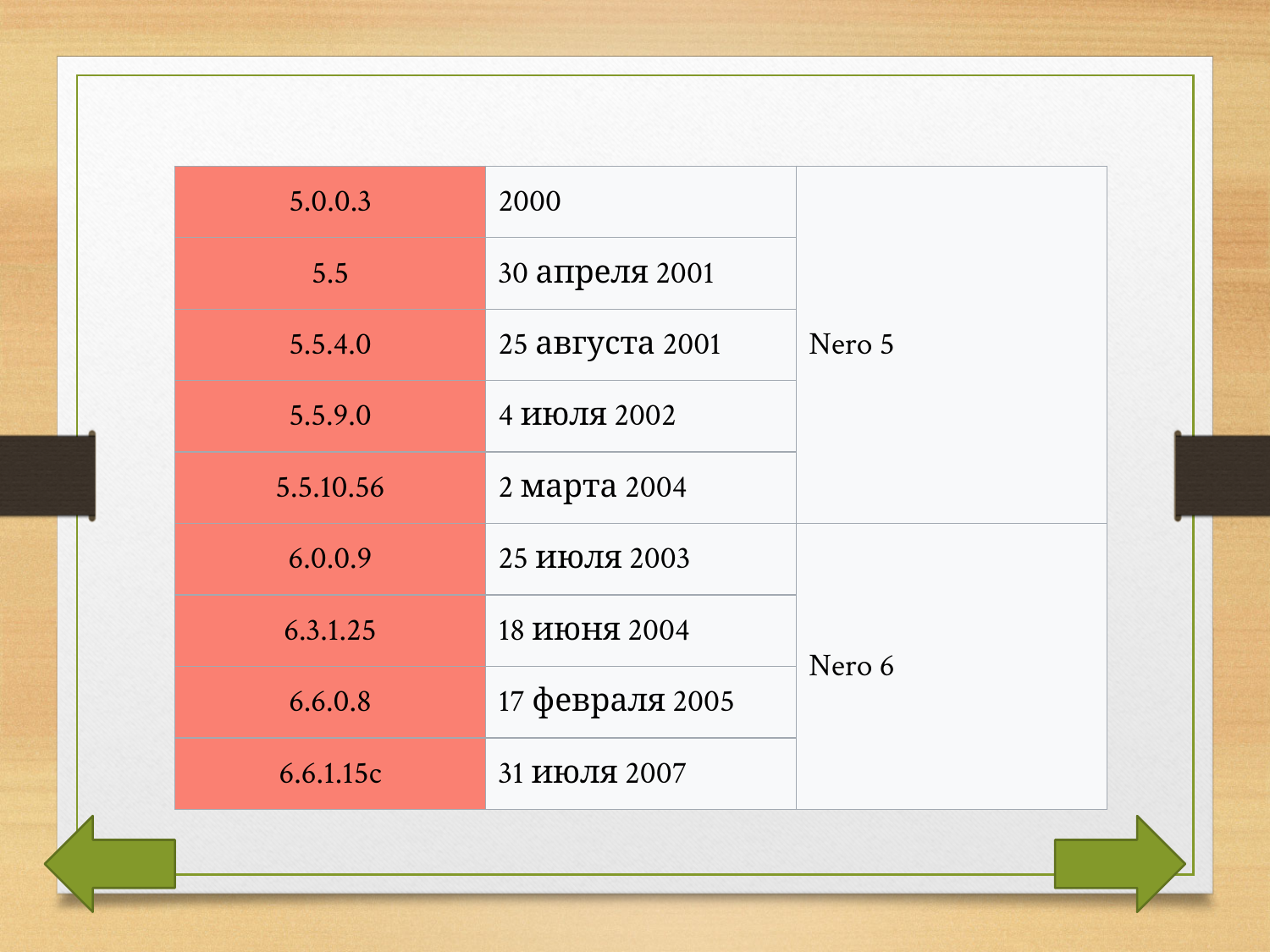

| 5.0.0.3 | 2000 | Nero 5 |
| --- | --- | --- |
| 5.5 | 30 апреля 2001 |  |
| 5.5.4.0 | 25 августа 2001 |  |
| 5.5.9.0 | 4 июля 2002 |  |
| 5.5.10.56 | 2 марта 2004 |  |
| 6.0.0.9 | 25 июля 2003 | Nero 6 |
| 6.3.1.25 | 18 июня 2004 |  |
| 6.6.0.8 | 17 февраля 2005 |  |
| 6.6.1.15c | 31 июля 2007 |  |